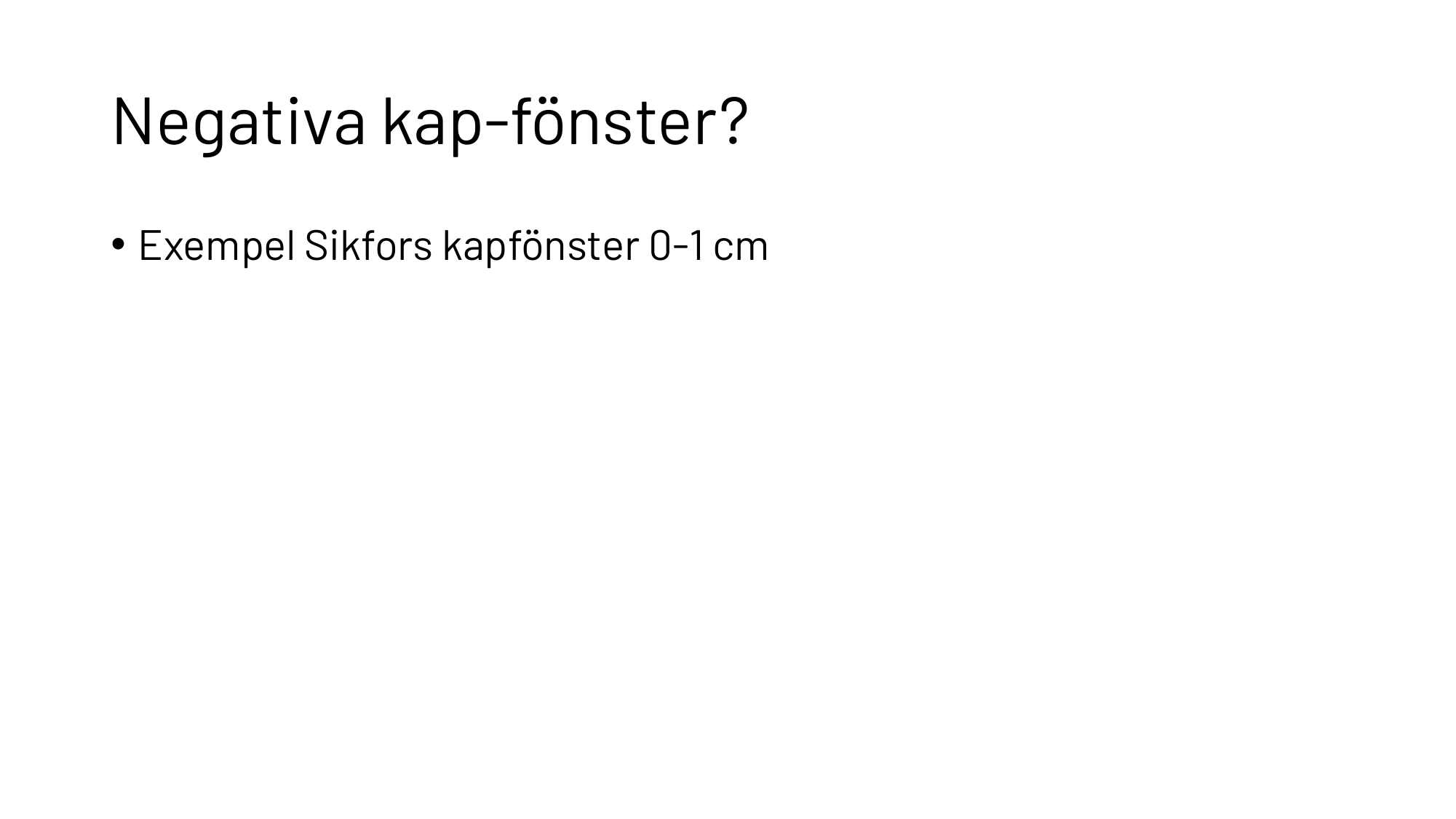

# Negativa kap-fönster?
Exempel Sikfors kapfönster 0-1 cm